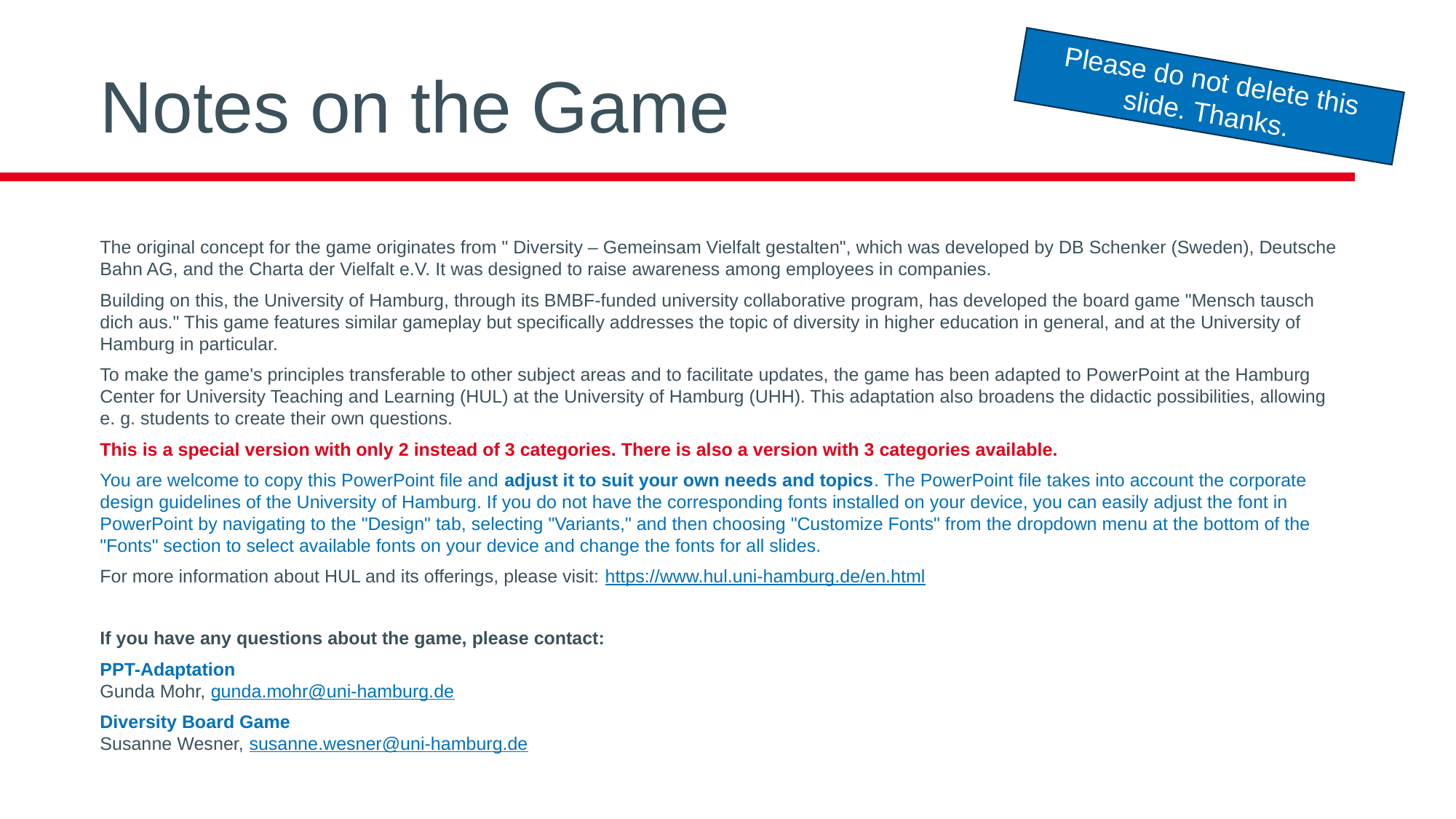

# Notes on the Game
Please do not delete this slide. Thanks.
The original concept for the game originates from " Diversity – Gemeinsam Vielfalt gestalten", which was developed by DB Schenker (Sweden), Deutsche Bahn AG, and the Charta der Vielfalt e.V. It was designed to raise awareness among employees in companies.
Building on this, the University of Hamburg, through its BMBF-funded university collaborative program, has developed the board game "Mensch tausch dich aus." This game features similar gameplay but specifically addresses the topic of diversity in higher education in general, and at the University of Hamburg in particular.
To make the game's principles transferable to other subject areas and to facilitate updates, the game has been adapted to PowerPoint at the Hamburg Center for University Teaching and Learning (HUL) at the University of Hamburg (UHH). This adaptation also broadens the didactic possibilities, allowing e. g. students to create their own questions.
This is a special version with only 2 instead of 3 categories. There is also a version with 3 categories available.
You are welcome to copy this PowerPoint file and adjust it to suit your own needs and topics. The PowerPoint file takes into account the corporate design guidelines of the University of Hamburg. If you do not have the corresponding fonts installed on your device, you can easily adjust the font in PowerPoint by navigating to the "Design" tab, selecting "Variants," and then choosing "Customize Fonts" from the dropdown menu at the bottom of the "Fonts" section to select available fonts on your device and change the fonts for all slides.
For more information about HUL and its offerings, please visit: https://www.hul.uni-hamburg.de/en.html

If you have any questions about the game, please contact:
PPT-Adaptation
Gunda Mohr, gunda.mohr@uni-hamburg.de
Diversity Board Game
Susanne Wesner, susanne.wesner@uni-hamburg.de